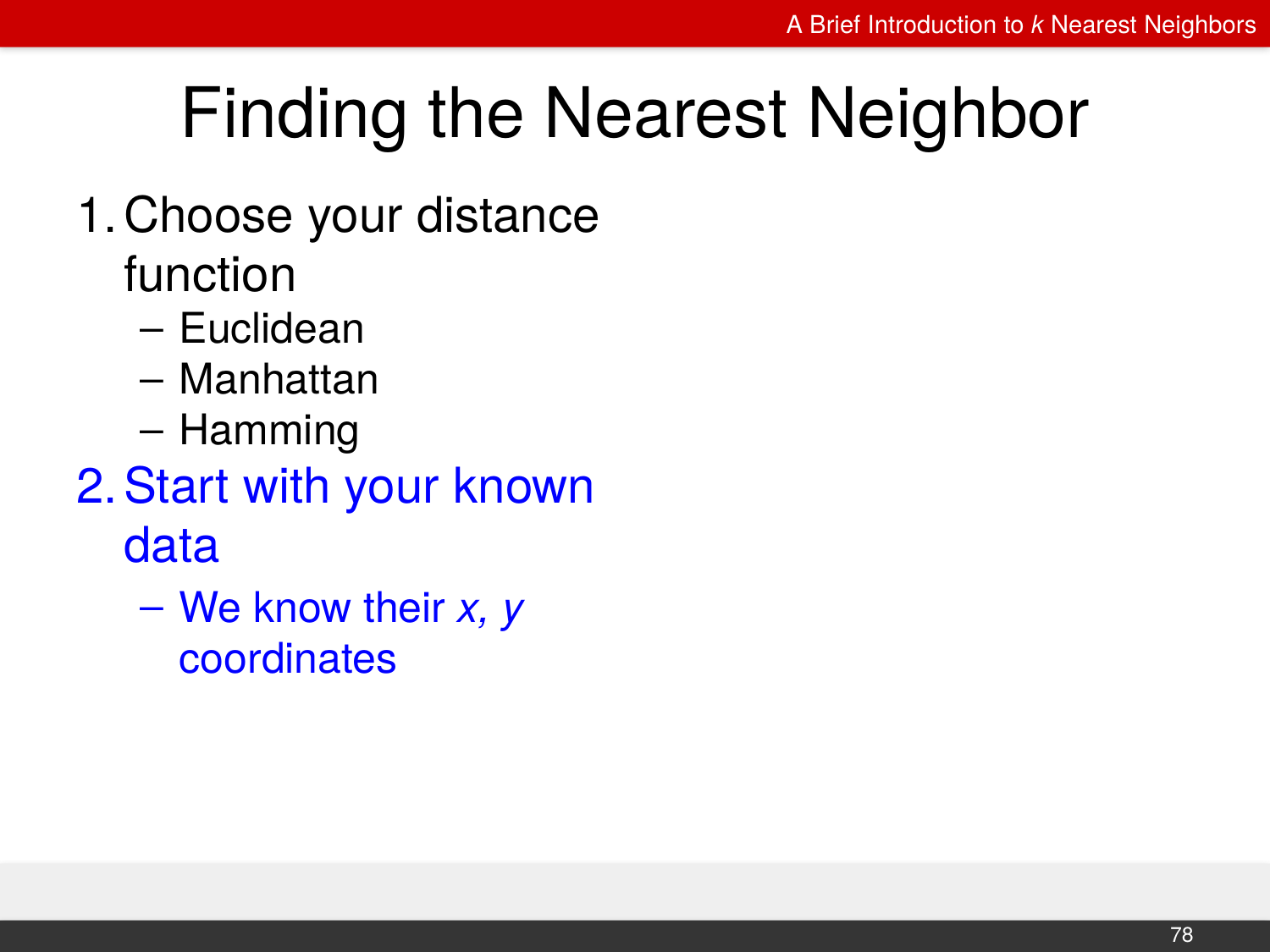

# Finding the Nearest Neighbor
Choose your distance function
Euclidean
Manhattan
Hamming
Start with your known data
We know their x, y coordinates
78